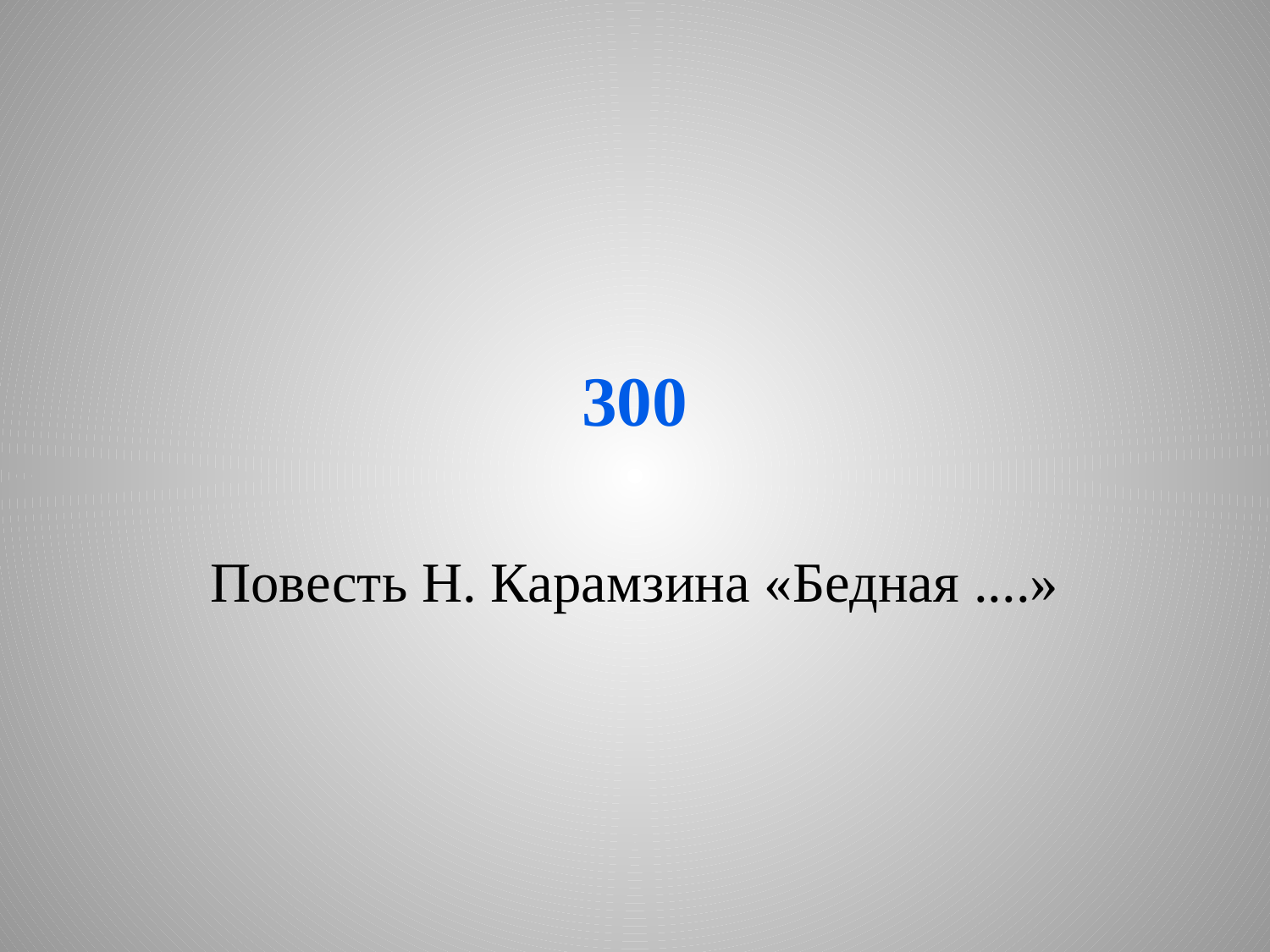

# 300
Повесть Н. Карамзина «Бедная ....»